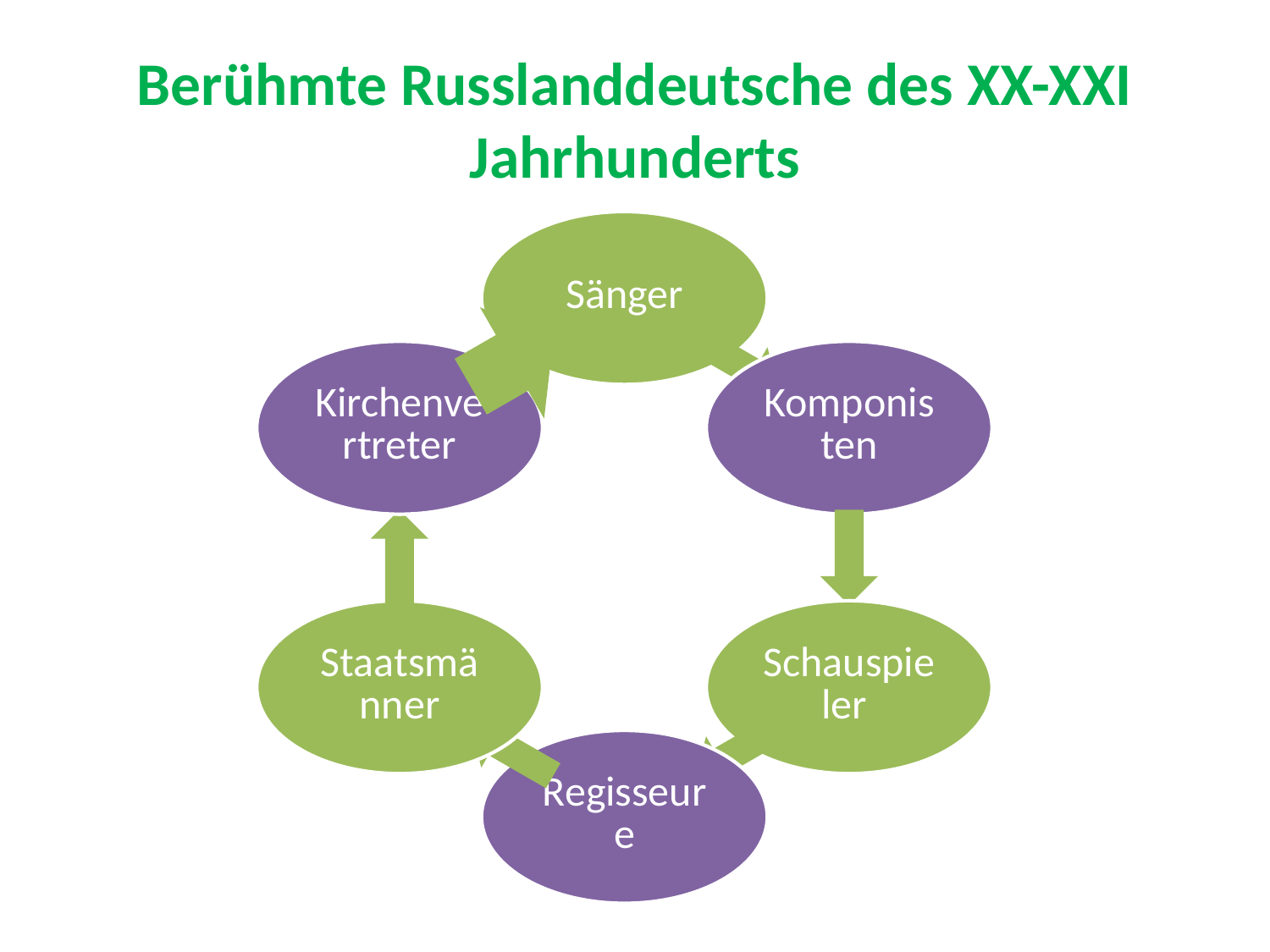

# Berühmte Russlanddeutsche des XX-XXI Jahrhunderts
Sänger
Schauspieler
Komponisten
Kirchenvertreter
Staatsmänner
Regisseure